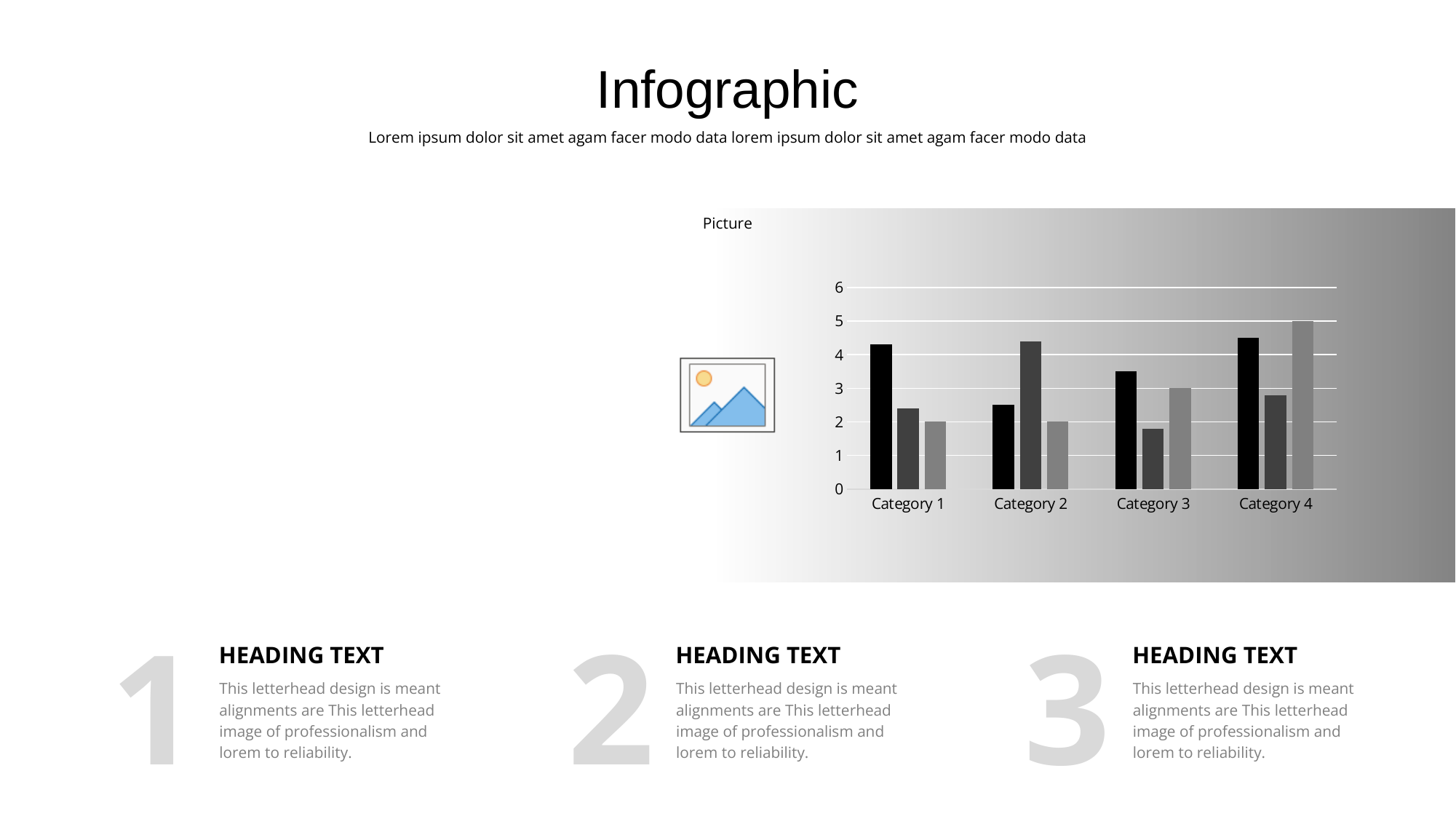

# Infographic
Lorem ipsum dolor sit amet agam facer modo data lorem ipsum dolor sit amet agam facer modo data

### Chart

| Category | Series 1 | Series 2 | Series 3 |
|---|---|---|---|
| Category 1 | 4.3 | 2.4 | 2.0 |
| Category 2 | 2.5 | 4.4 | 2.0 |
| Category 3 | 3.5 | 1.8 | 3.0 |
| Category 4 | 4.5 | 2.8 | 5.0 |
1
2
3
HEADING TEXT
HEADING TEXT
HEADING TEXT
This letterhead design is meant alignments are This letterhead image of professionalism and lorem to reliability.
This letterhead design is meant alignments are This letterhead image of professionalism and lorem to reliability.
This letterhead design is meant alignments are This letterhead image of professionalism and lorem to reliability.
08